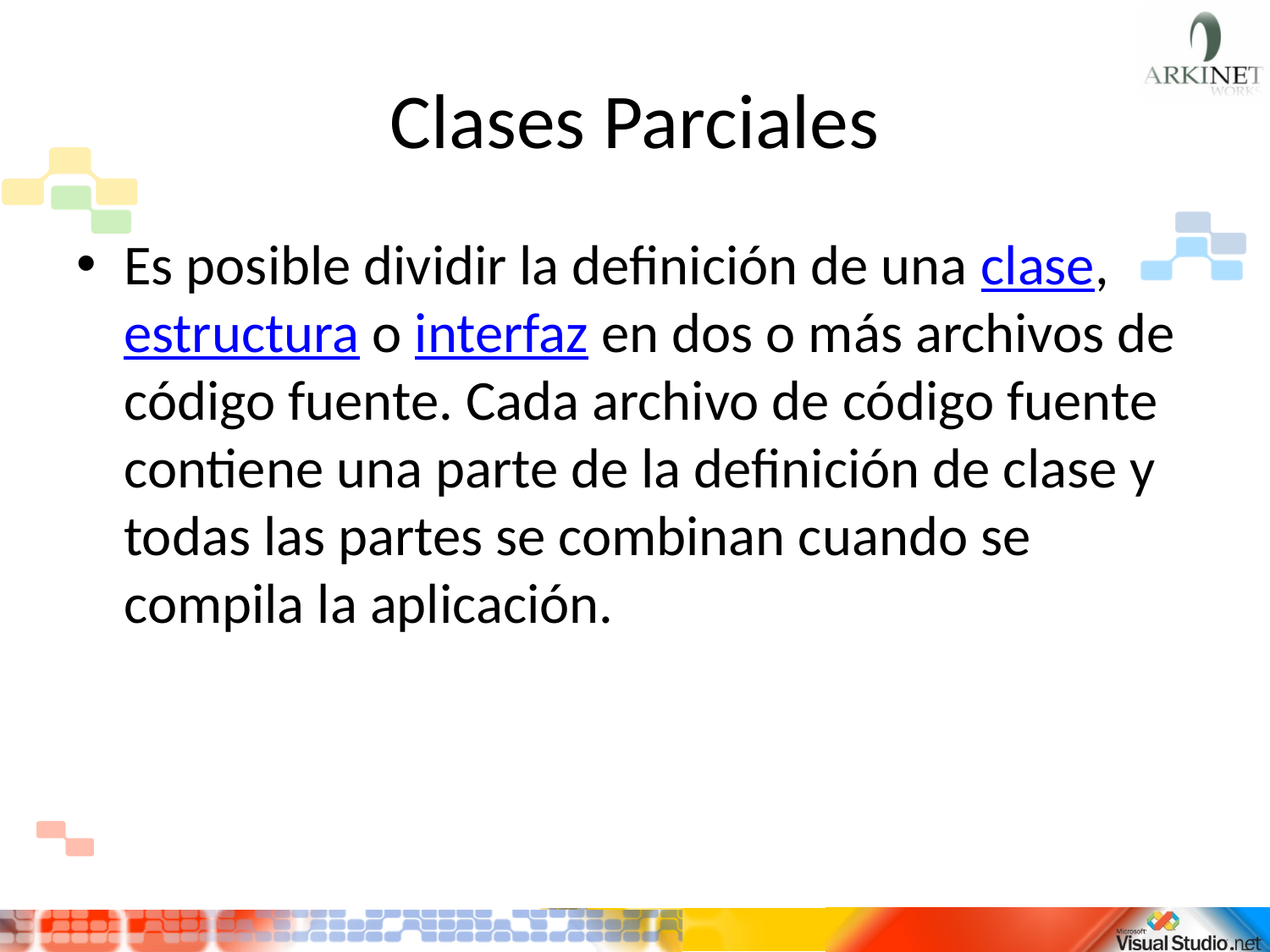

# Clases Parciales
Es posible dividir la definición de una clase, estructura o interfaz en dos o más archivos de código fuente. Cada archivo de código fuente contiene una parte de la definición de clase y todas las partes se combinan cuando se compila la aplicación.